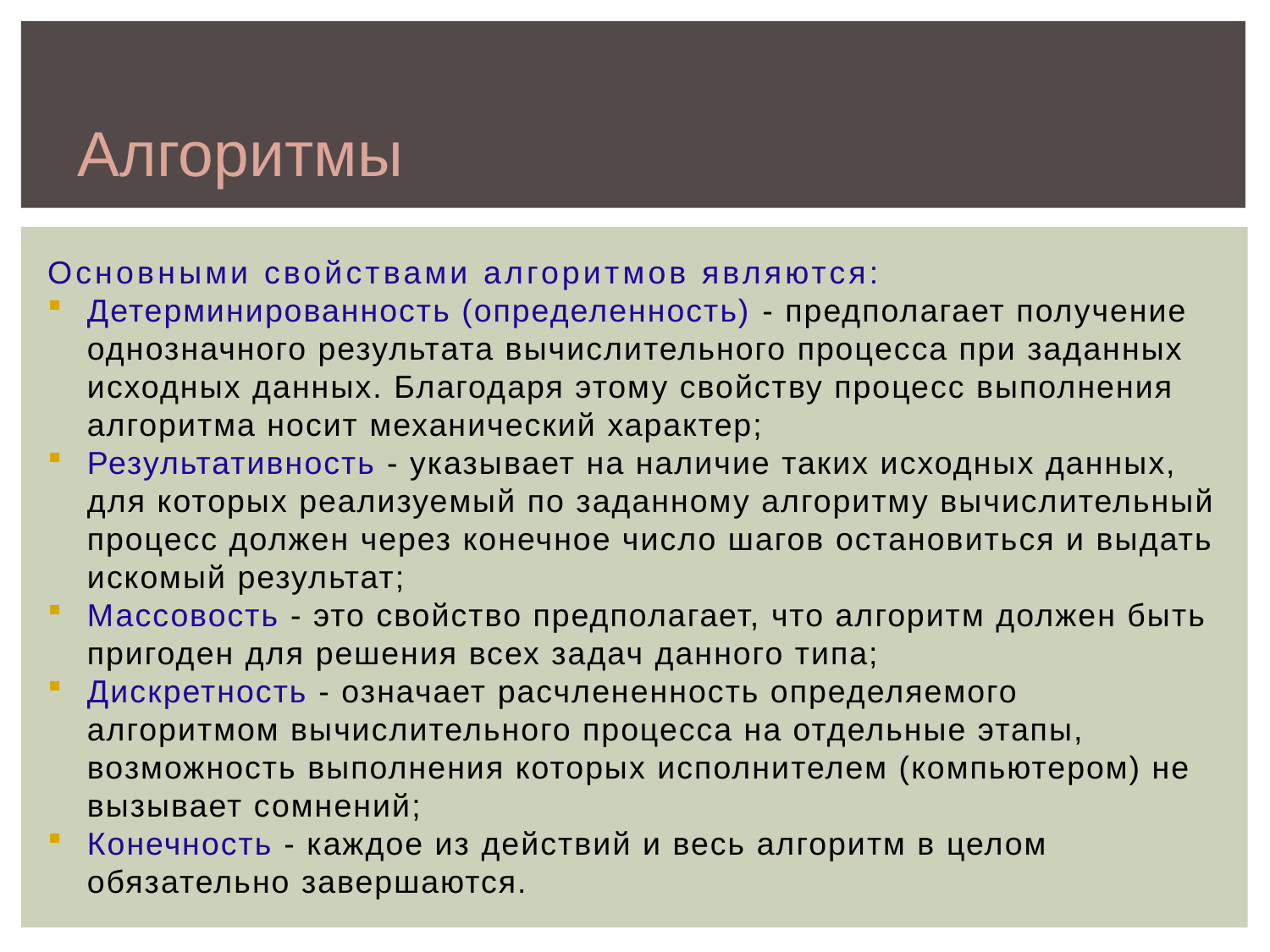

Алгоритмы
Основными свойствами алгоритмов являются:
Детерминированность (определенность) - предполагает получение однозначного результата вычислительного процecca при заданных исходных данных. Благодаря этому свойству процесс выполнения алгоритма носит механический характер;
Результативность - указывает на наличие таких исходных данных, для которых реализуемый по заданному алгоритму вычислительный процесс должен через конечное число шагов остановиться и выдать искомый результат;
Массовость - это свойство предполагает, что алгоритм должен быть пригоден для решения всех задач данного типа;
Дискретность - означает расчлененность определяемого алгоритмом вычислительного процесса на отдельные этапы, возможность выполнения которых исполнителем (компьютером) не вызывает сомнений;
Конечность - каждое из действий и весь алгоритм в целом обязательно завершаются.